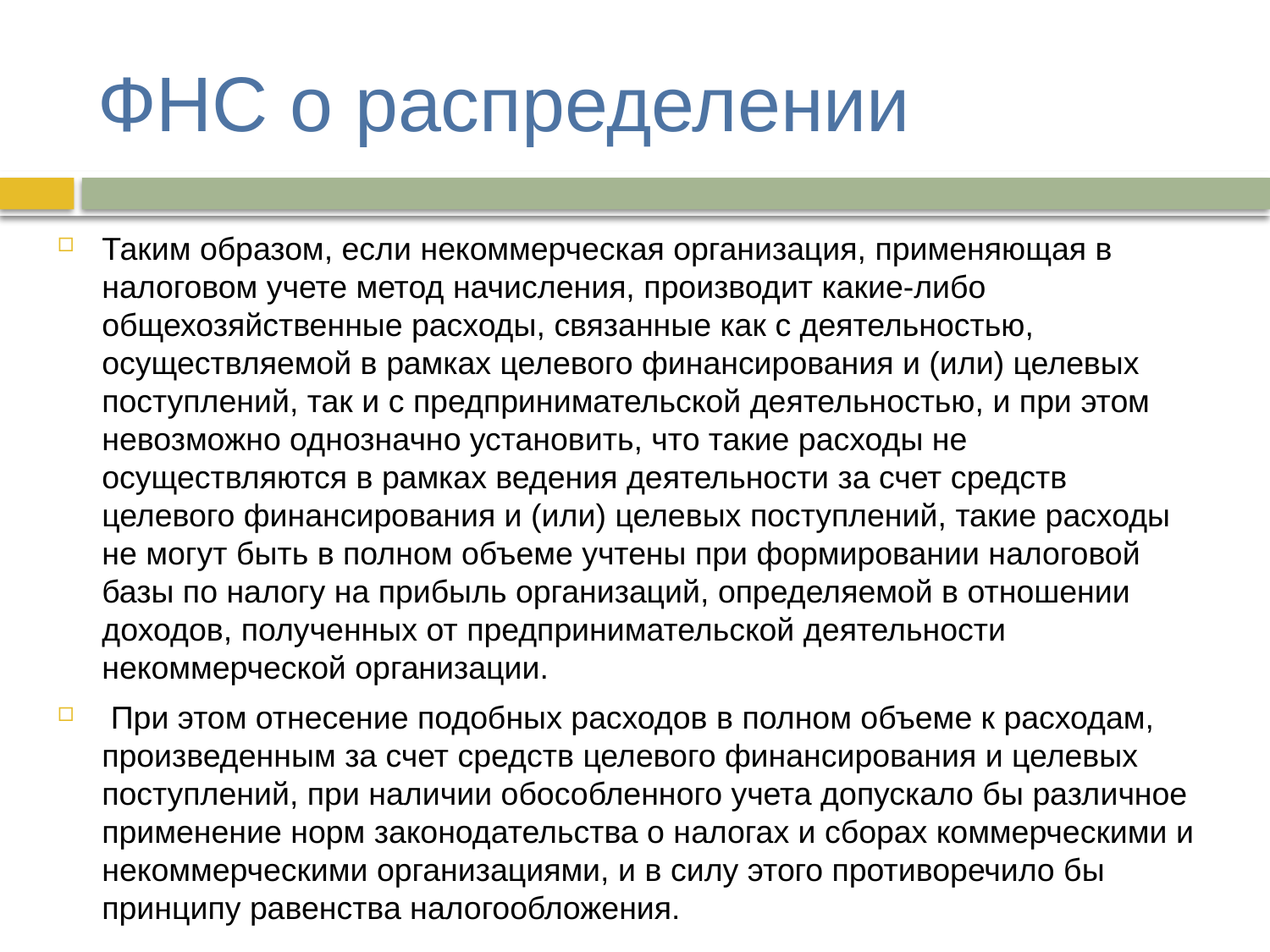

# ФНС о распределении
Таким образом, если некоммерческая организация, применяющая в налоговом учете метод начисления, производит какие-либо общехозяйственные расходы, связанные как с деятельностью, осуществляемой в рамках целевого финансирования и (или) целевых поступлений, так и с предпринимательской деятельностью, и при этом невозможно однозначно установить, что такие расходы не осуществляются в рамках ведения деятельности за счет средств целевого финансирования и (или) целевых поступлений, такие расходы не могут быть в полном объеме учтены при формировании налоговой базы по налогу на прибыль организаций, определяемой в отношении доходов, полученных от предпринимательской деятельности некоммерческой организации.
 При этом отнесение подобных расходов в полном объеме к расходам, произведенным за счет средств целевого финансирования и целевых поступлений, при наличии обособленного учета допускало бы различное применение норм законодательства о налогах и сборах коммерческими и некоммерческими организациями, и в силу этого противоречило бы принципу равенства налогообложения.